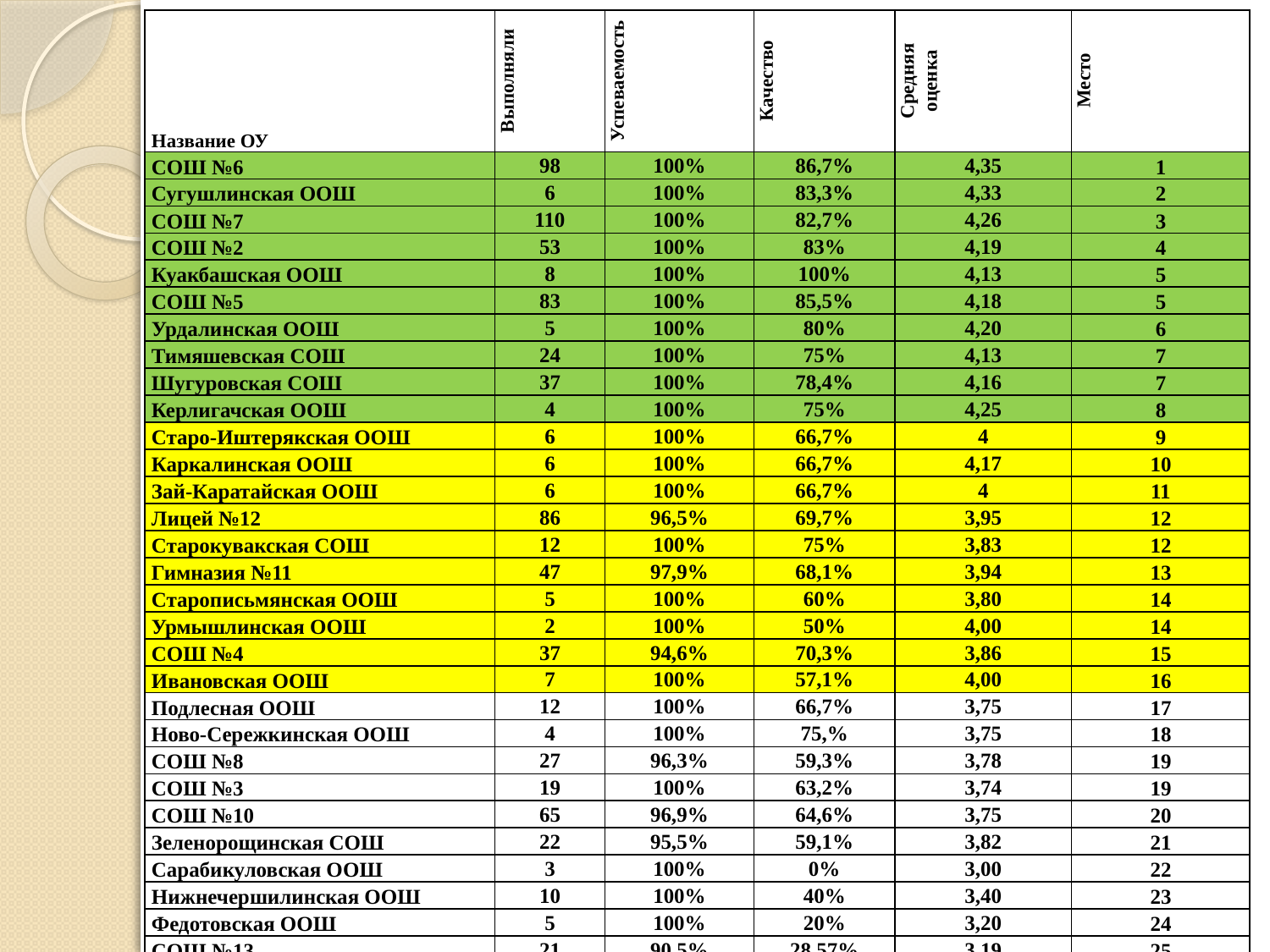

| Название ОУ | Выполняли | Успеваемость | Качество | Средняя оценка | Место |
| --- | --- | --- | --- | --- | --- |
| СОШ №6 | 98 | 100% | 86,7% | 4,35 | 1 |
| Сугушлинская ООШ | 6 | 100% | 83,3% | 4,33 | 2 |
| СОШ №7 | 110 | 100% | 82,7% | 4,26 | 3 |
| СОШ №2 | 53 | 100% | 83% | 4,19 | 4 |
| Куакбашская ООШ | 8 | 100% | 100% | 4,13 | 5 |
| СОШ №5 | 83 | 100% | 85,5% | 4,18 | 5 |
| Урдалинская ООШ | 5 | 100% | 80% | 4,20 | 6 |
| Тимяшевская СОШ | 24 | 100% | 75% | 4,13 | 7 |
| Шугуровская СОШ | 37 | 100% | 78,4% | 4,16 | 7 |
| Керлигачская ООШ | 4 | 100% | 75% | 4,25 | 8 |
| Старо-Иштерякская ООШ | 6 | 100% | 66,7% | 4 | 9 |
| Каркалинская ООШ | 6 | 100% | 66,7% | 4,17 | 10 |
| Зай-Каратайская ООШ | 6 | 100% | 66,7% | 4 | 11 |
| Лицей №12 | 86 | 96,5% | 69,7% | 3,95 | 12 |
| Старокувакская СОШ | 12 | 100% | 75% | 3,83 | 12 |
| Гимназия №11 | 47 | 97,9% | 68,1% | 3,94 | 13 |
| Старописьмянская ООШ | 5 | 100% | 60% | 3,80 | 14 |
| Урмышлинская ООШ | 2 | 100% | 50% | 4,00 | 14 |
| СОШ №4 | 37 | 94,6% | 70,3% | 3,86 | 15 |
| Ивановская ООШ | 7 | 100% | 57,1% | 4,00 | 16 |
| Подлесная ООШ | 12 | 100% | 66,7% | 3,75 | 17 |
| Ново-Сережкинская ООШ | 4 | 100% | 75,% | 3,75 | 18 |
| СОШ №8 | 27 | 96,3% | 59,3% | 3,78 | 19 |
| СОШ №3 | 19 | 100% | 63,2% | 3,74 | 19 |
| СОШ №10 | 65 | 96,9% | 64,6% | 3,75 | 20 |
| Зеленорощинская СОШ | 22 | 95,5% | 59,1% | 3,82 | 21 |
| Сарабикуловская ООШ | 3 | 100% | 0% | 3,00 | 22 |
| Нижнечершилинская ООШ | 10 | 100% | 40% | 3,40 | 23 |
| Федотовская ООШ | 5 | 100% | 20% | 3,20 | 24 |
| СОШ №13 | 21 | 90,5% | 28,57% | 3,19 | 25 |
| ООШ №1 | 20 | 90% | 40% | 3,35 | 26 |
#